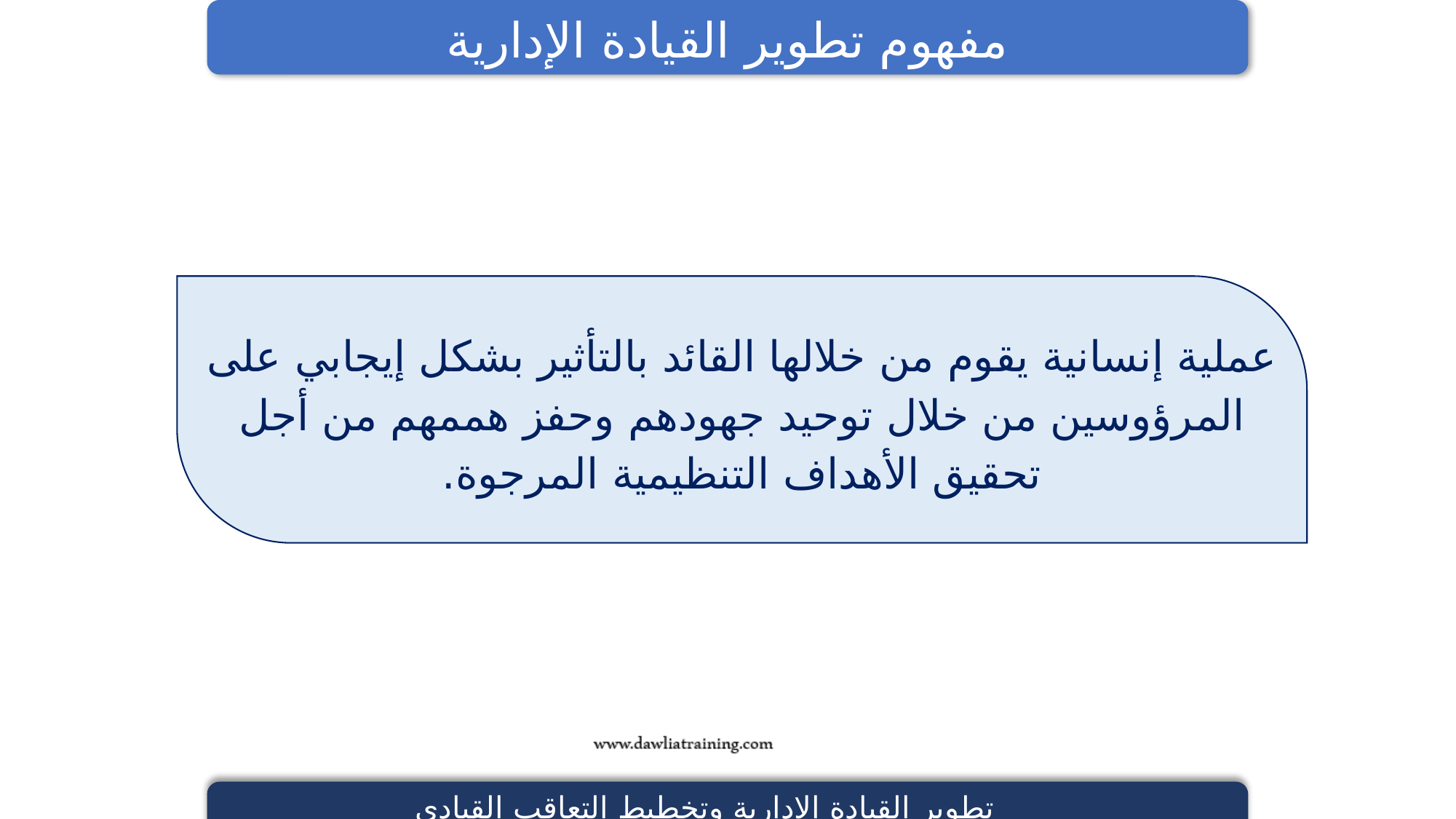

مفهوم تطوير القيادة الإدارية
عملية إنسانية يقوم من خلالها القائد بالتأثير بشكل إيجابي على المرؤوسين من خلال توحيد جهودهم وحفز هممهم من أجل تحقيق الأهداف التنظيمية المرجوة.

تطوير القيادة الإدارية وتخطيط التعاقب القيادي